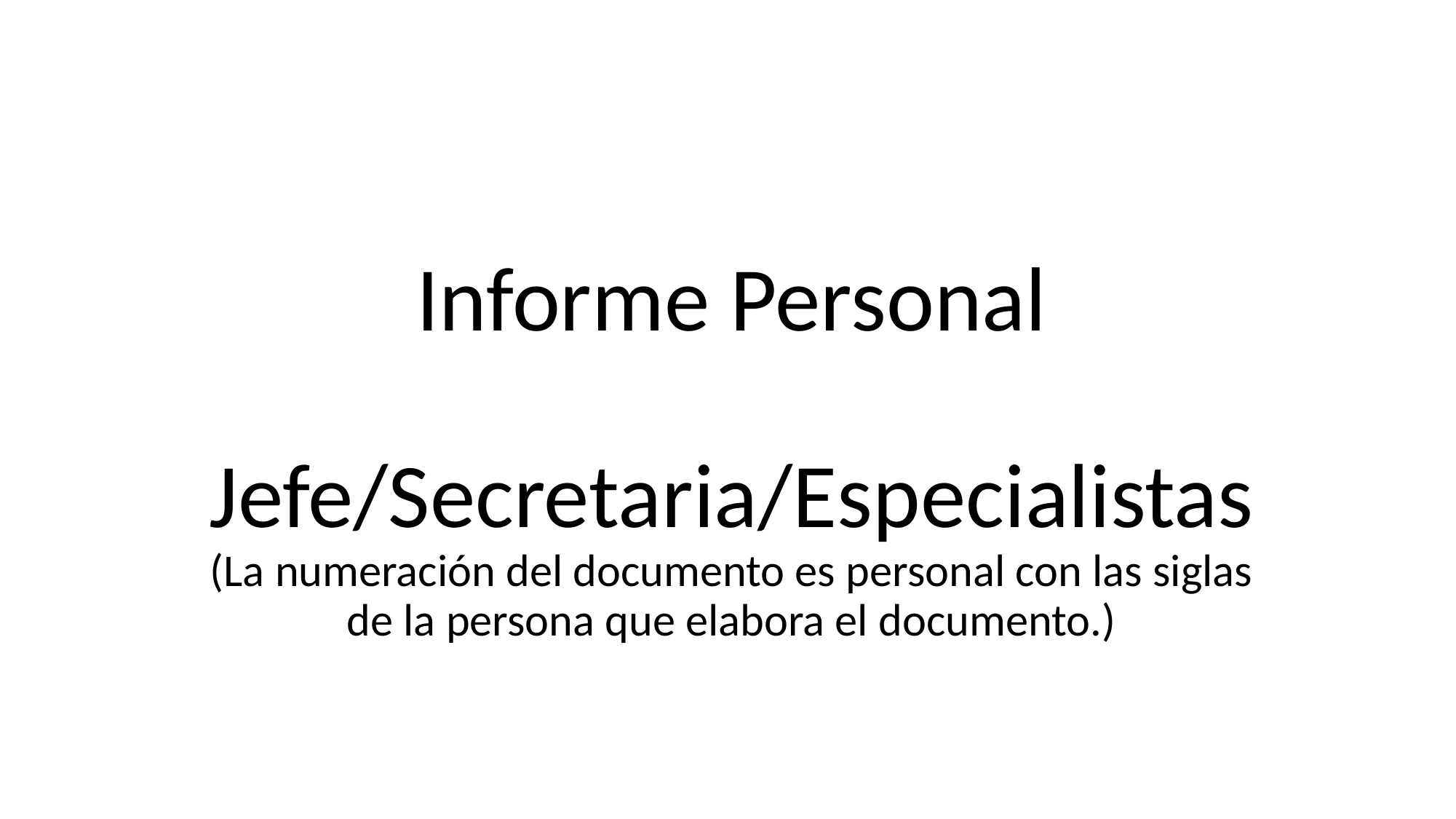

# Informe Personal Jefe/Secretaria/Especialistas (La numeración del documento es personal con las siglas de la persona que elabora el documento.)